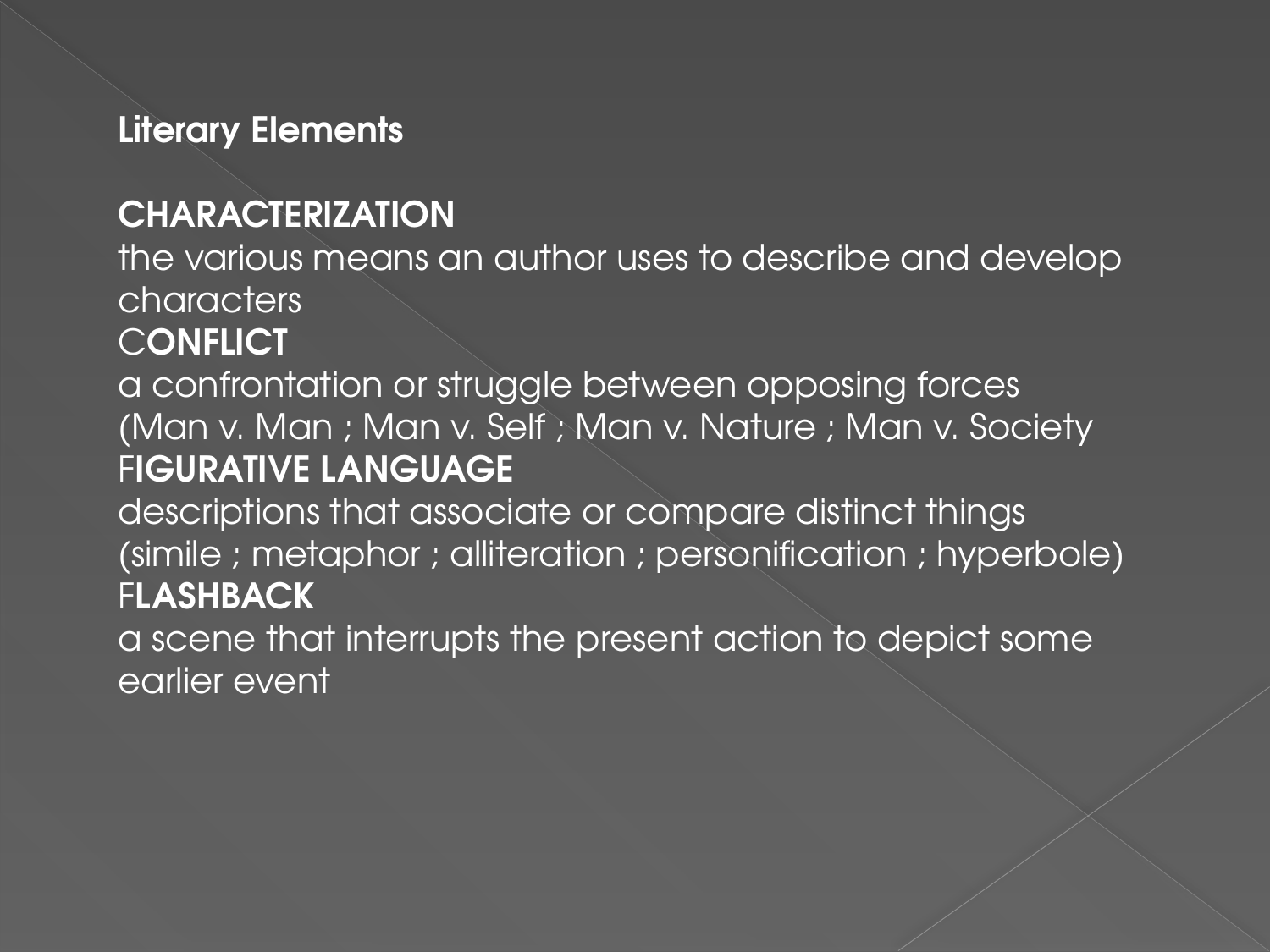

Literary Elements

CHARACTERIZATION
the various means an author uses to describe and develop characters
CONFLICT
a confrontation or struggle between opposing forces
(Man v. Man ; Man v. Self ; Man v. Nature ; Man v. Society
FIGURATIVE LANGUAGE
descriptions that associate or compare distinct things
(simile ; metaphor ; alliteration ; personification ; hyperbole)
FLASHBACK
a scene that interrupts the present action to depict some earlier event